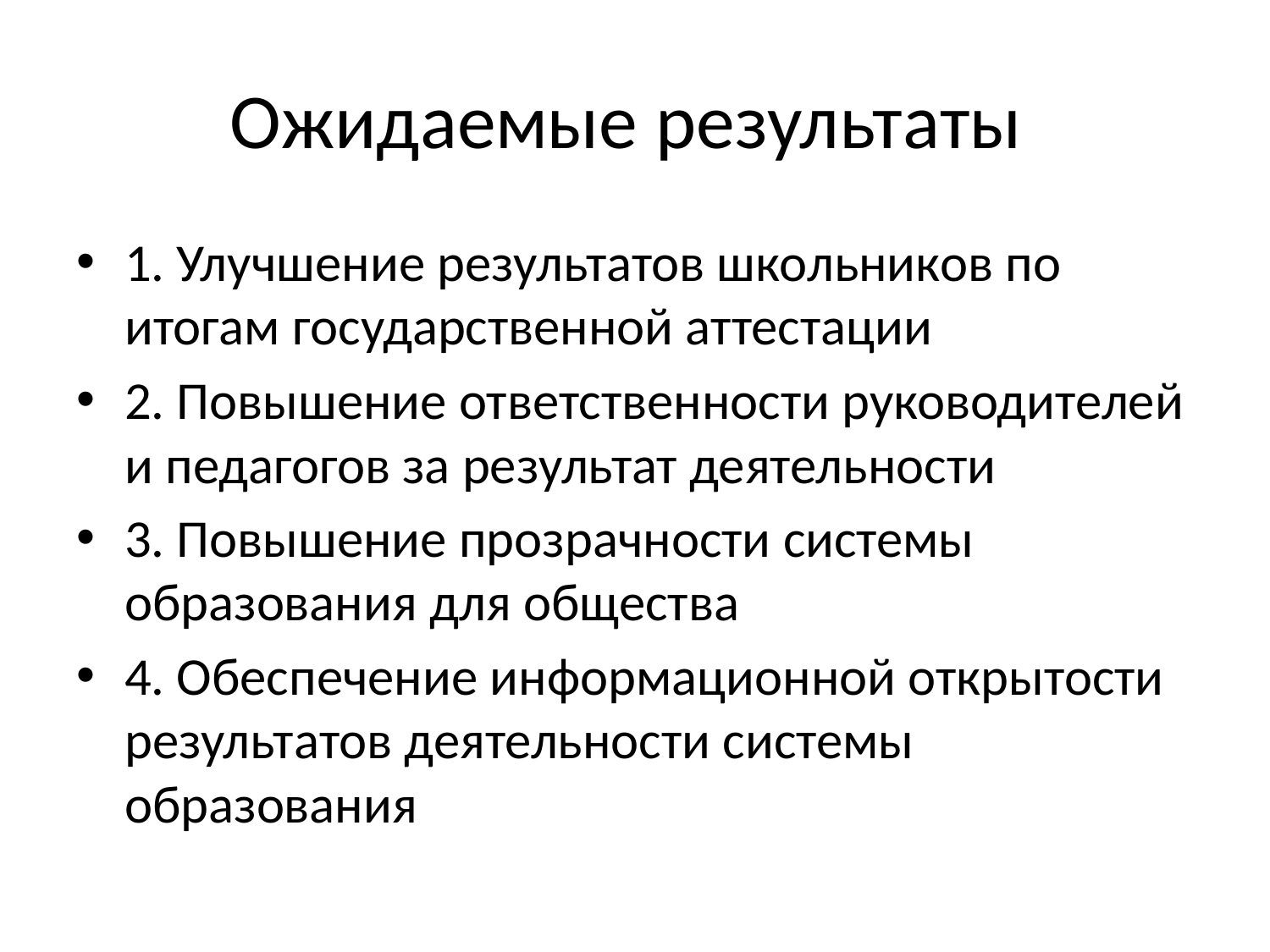

# Ожидаемые результаты
1. Улучшение результатов школьников по итогам государственной аттестации
2. Повышение ответственности руководителей и педагогов за результат деятельности
3. Повышение прозрачности системы образования для общества
4. Обеспечение информационной открытости результатов деятельности системы образования